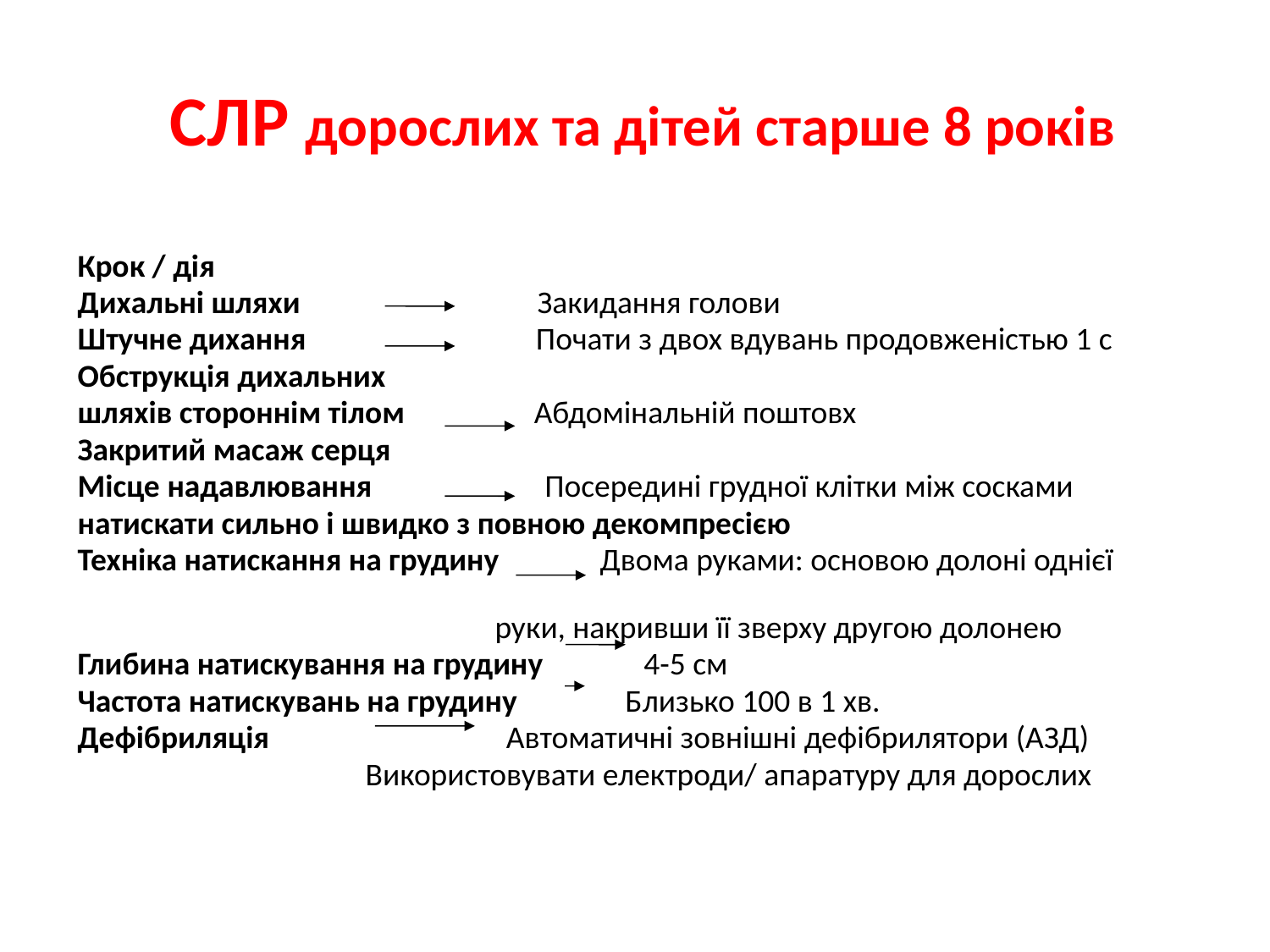

СЛР дорослих та дітей старше 8 років
Крок / дія
Дихальні шляхи                                 Закидання голови
Штучне дихання                                Почати з двох вдувань продовженістью 1 с
Обструкція дихальних
шляхів стороннім тілом                  Абдомінальній поштовх
Закритий масаж серця
Місце надавлювання                        Посередині грудної клітки між сосками
натискати сильно і швидко з повною декомпресією
Техніка натискання на грудину              Двома руками: основою долоні однієї
                                                          руки, накривши її зверху другою долонею
Глибина натискування на грудину              4-5 см
Частота натискувань на грудину               Близько 100 в 1 хв.
Дефібриляція                                 Автоматичні зовнішні дефібрилятори (АЗД)
                                        Використовувати електроди/ апаратуру для дорослих